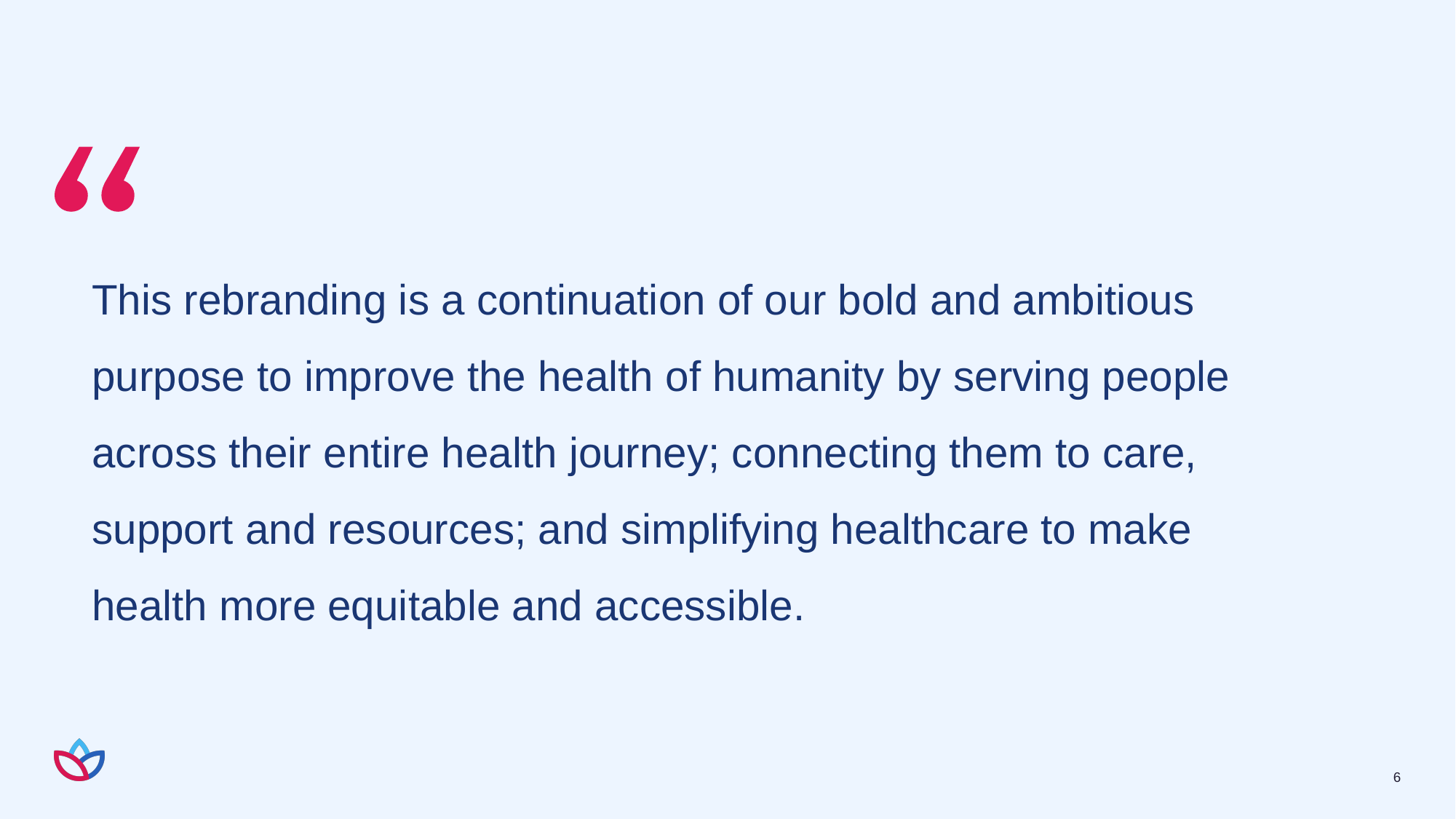

This rebranding is a continuation of our bold and ambitious purpose to improve the health of humanity by serving people across their entire health journey; connecting them to care, support and resources; and simplifying healthcare to make health more equitable and accessible.